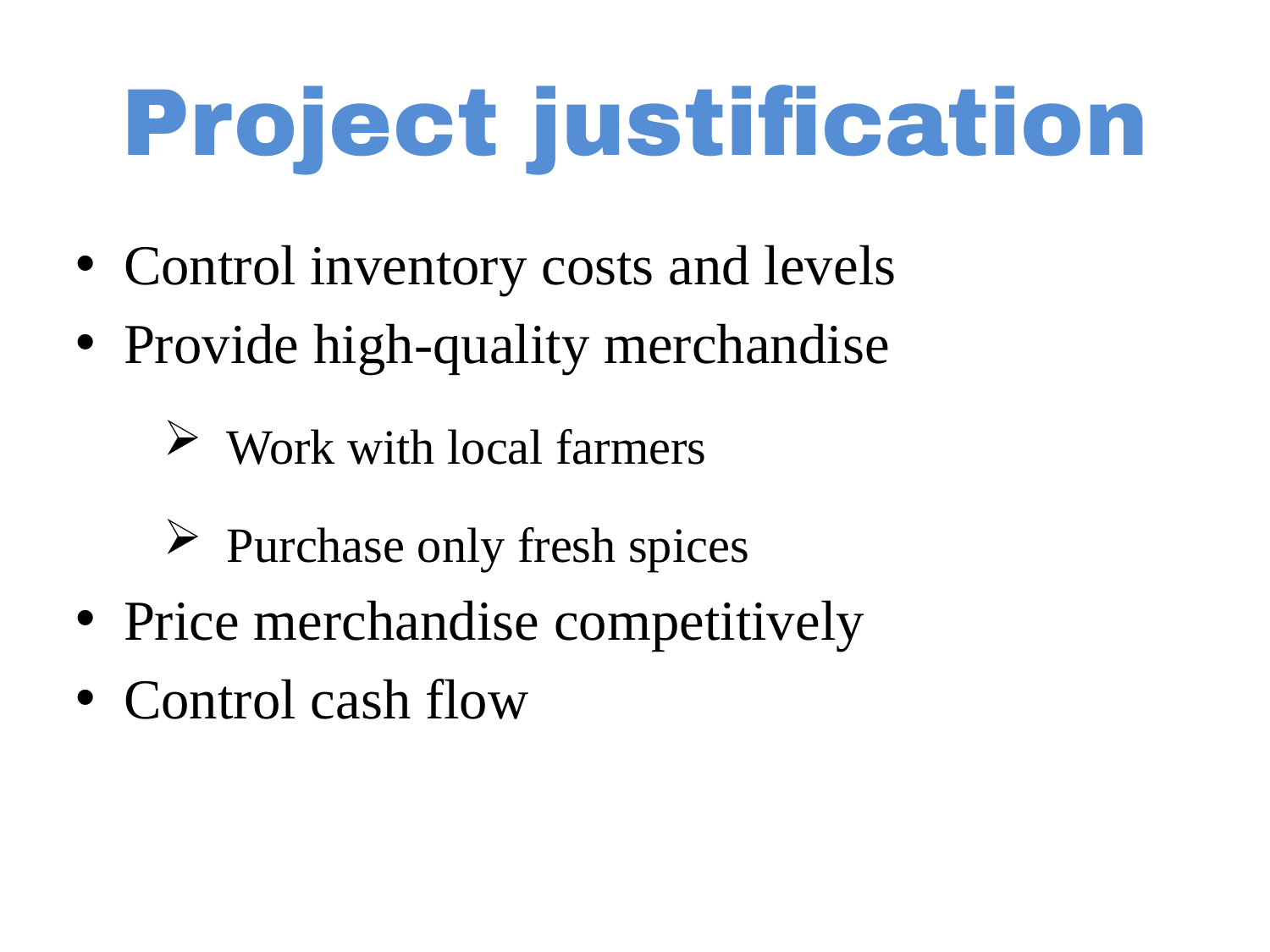

# Project justification
Control inventory costs and levels
Provide high-quality merchandise
Work with local farmers
Purchase only fresh spices
Price merchandise competitively
Control cash flow